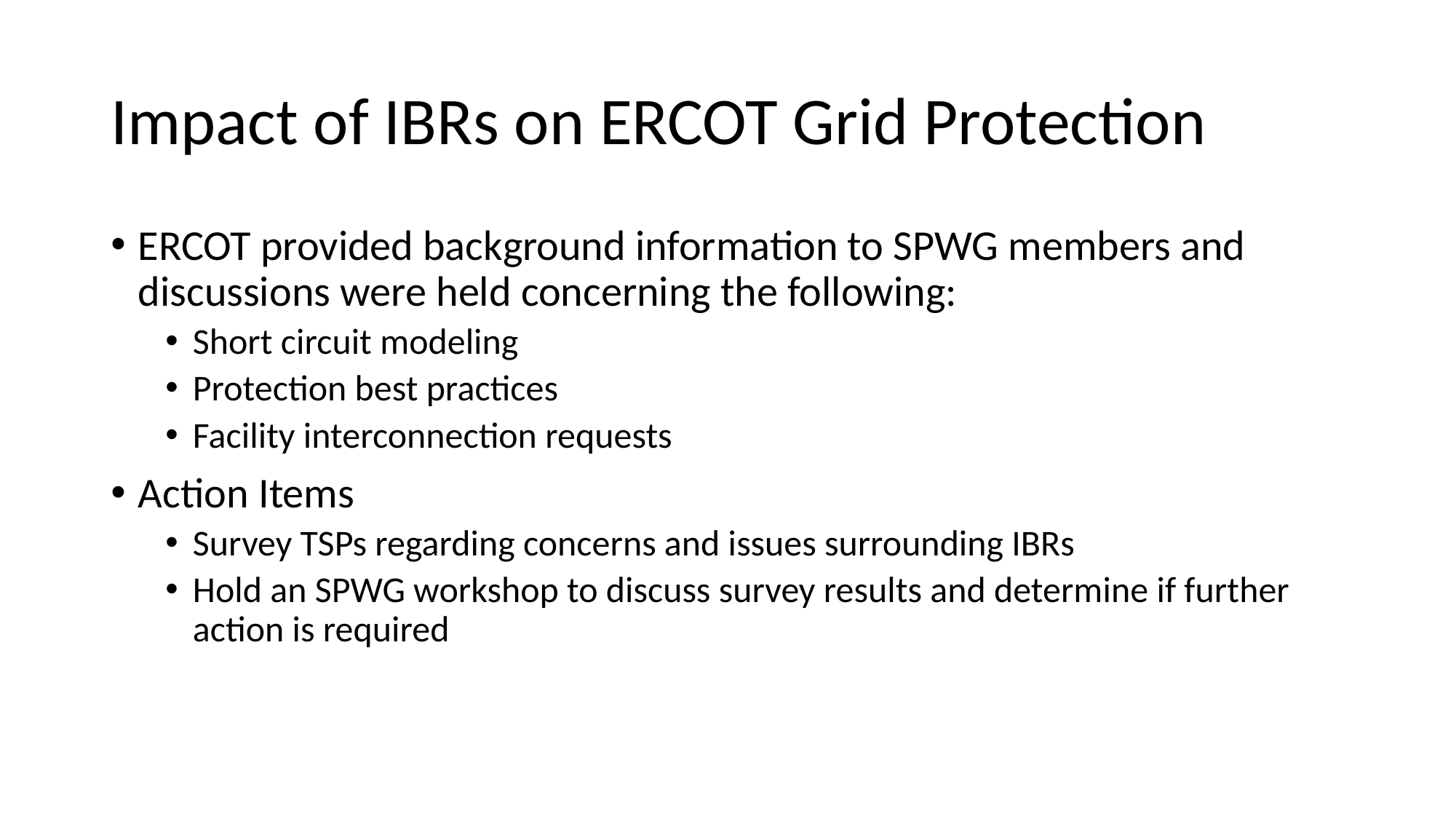

# Impact of IBRs on ERCOT Grid Protection
ERCOT provided background information to SPWG members and discussions were held concerning the following:
Short circuit modeling
Protection best practices
Facility interconnection requests
Action Items
Survey TSPs regarding concerns and issues surrounding IBRs
Hold an SPWG workshop to discuss survey results and determine if further action is required